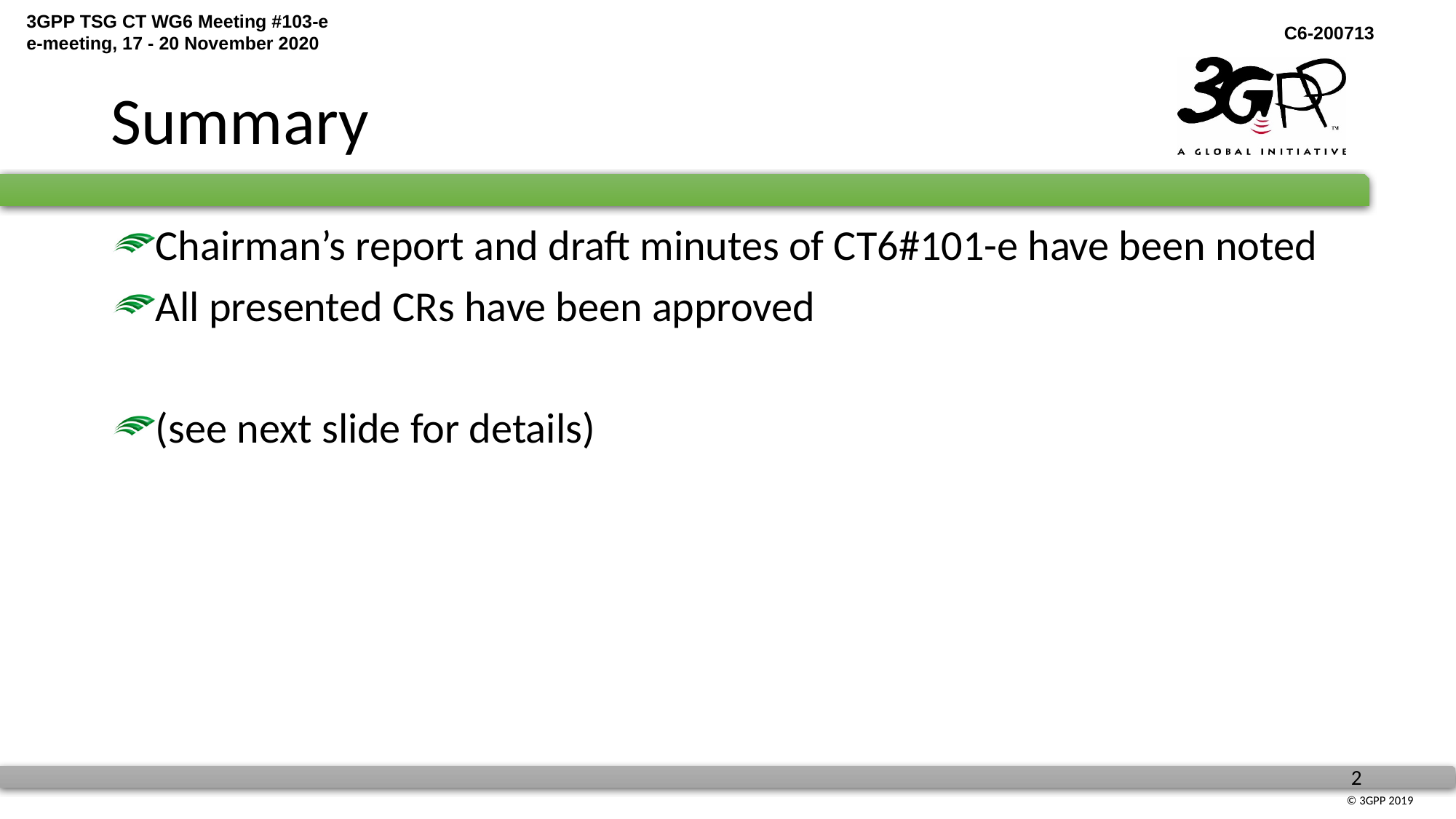

# Summary
Chairman’s report and draft minutes of CT6#101-e have been noted
All presented CRs have been approved

(see next slide for details)